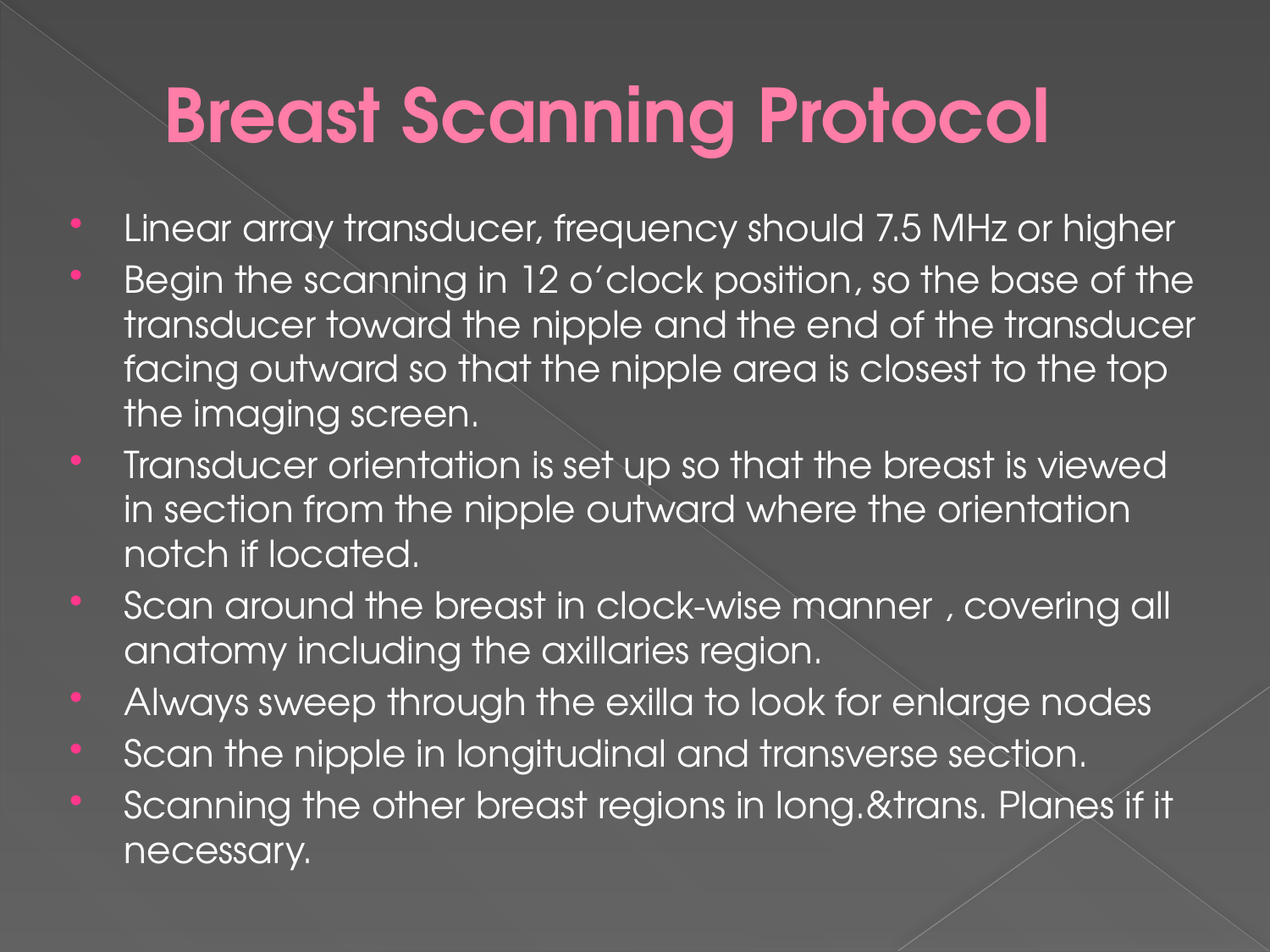

# Breast Scanning Protocol
Linear array transducer, frequency should 7.5 MHz or higher
Begin the scanning in 12 o’clock position, so the base of the transducer toward the nipple and the end of the transducer facing outward so that the nipple area is closest to the top the imaging screen.
Transducer orientation is set up so that the breast is viewed in section from the nipple outward where the orientation notch if located.
Scan around the breast in clock-wise manner , covering all anatomy including the axillaries region.
Always sweep through the exilla to look for enlarge nodes
Scan the nipple in longitudinal and transverse section.
Scanning the other breast regions in long.&trans. Planes if it necessary.